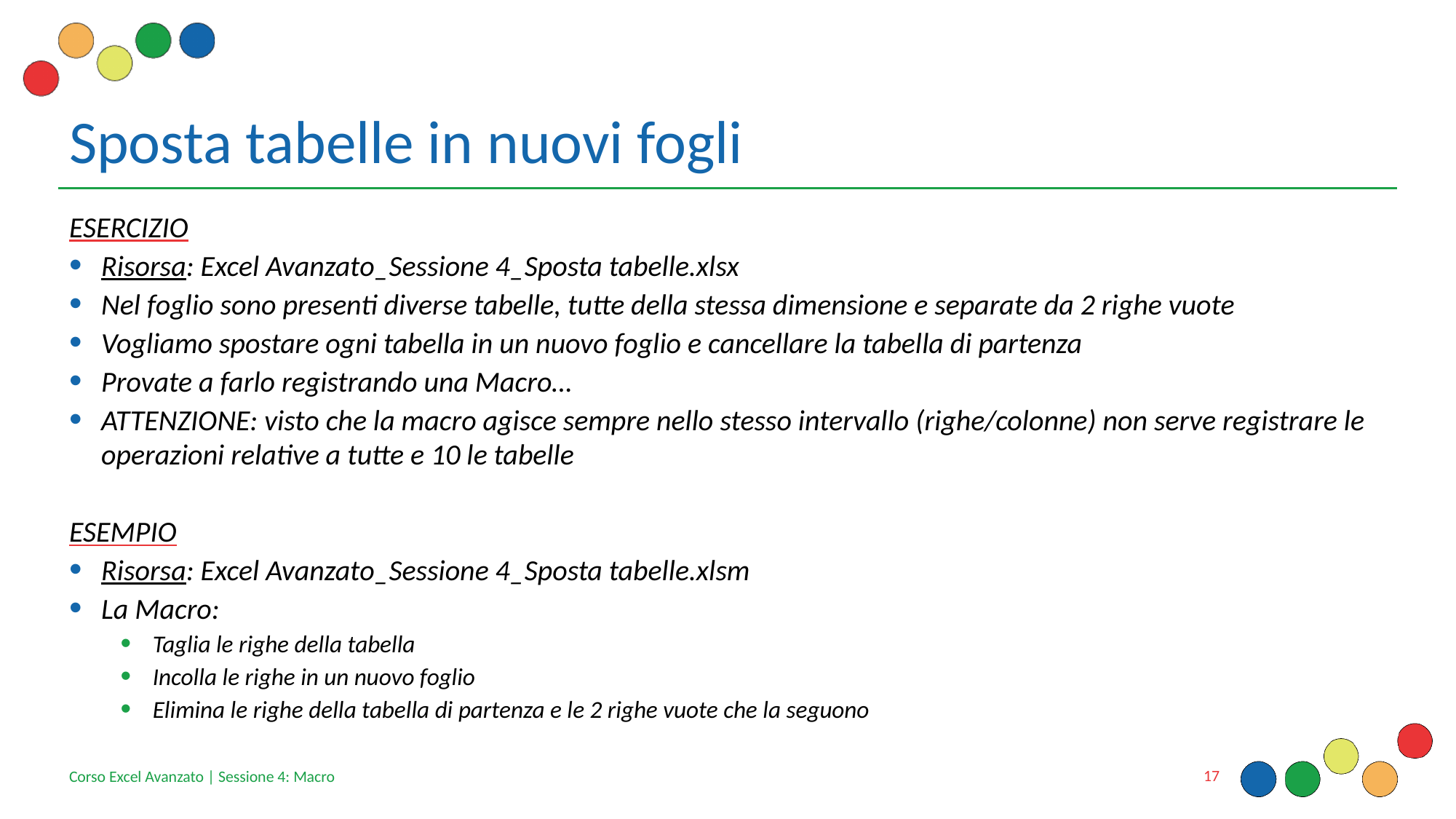

# Sposta tabelle in nuovi fogli
ESERCIZIO
Risorsa: Excel Avanzato_Sessione 4_Sposta tabelle.xlsx
Nel foglio sono presenti diverse tabelle, tutte della stessa dimensione e separate da 2 righe vuote
Vogliamo spostare ogni tabella in un nuovo foglio e cancellare la tabella di partenza
Provate a farlo registrando una Macro…
ATTENZIONE: visto che la macro agisce sempre nello stesso intervallo (righe/colonne) non serve registrare le operazioni relative a tutte e 10 le tabelle

ESEMPIO
Risorsa: Excel Avanzato_Sessione 4_Sposta tabelle.xlsm
La Macro:
Taglia le righe della tabella
Incolla le righe in un nuovo foglio
Elimina le righe della tabella di partenza e le 2 righe vuote che la seguono
17
Corso Excel Avanzato | Sessione 4: Macro